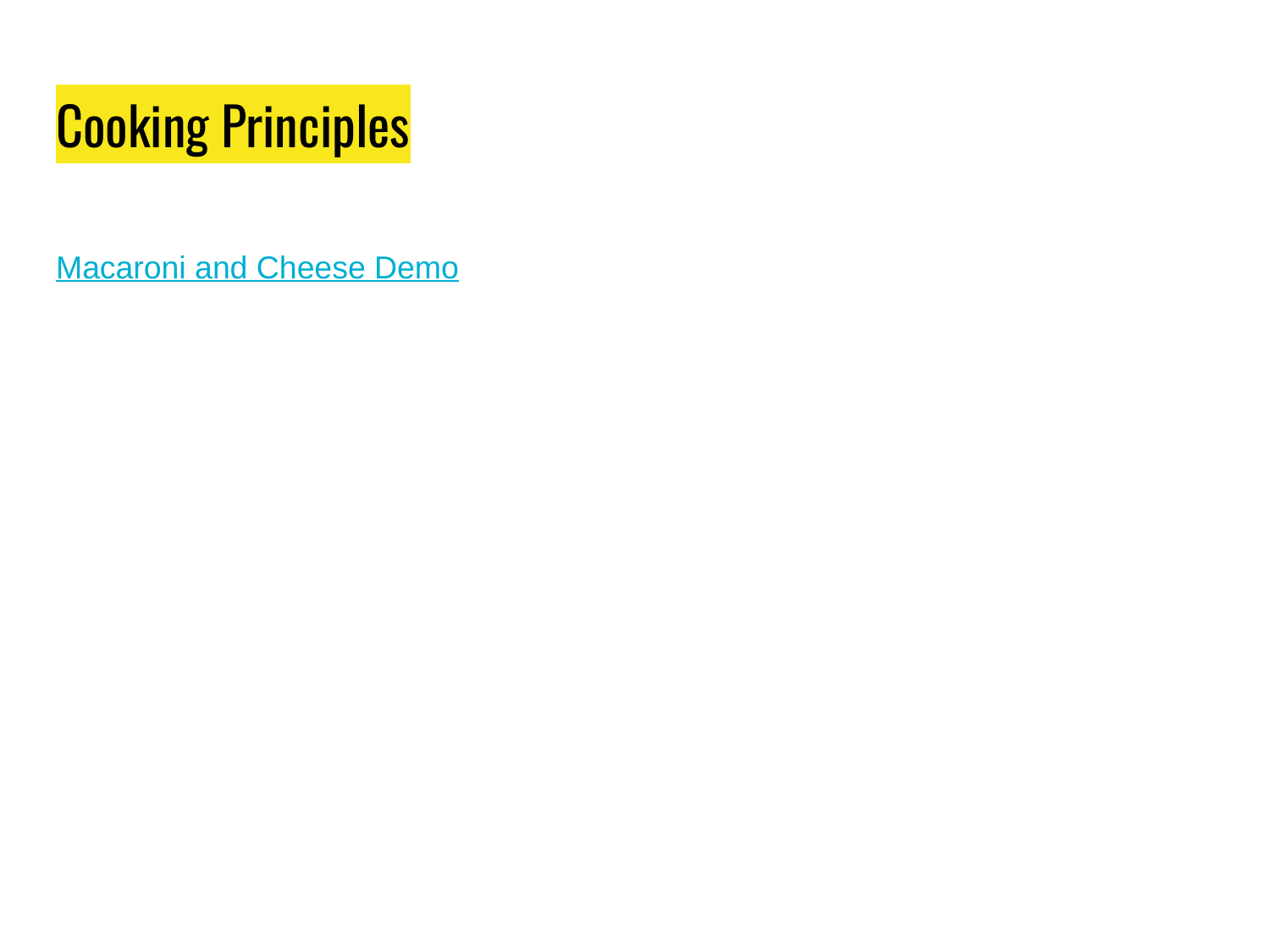

# Cooking Principles
Macaroni and Cheese Demo